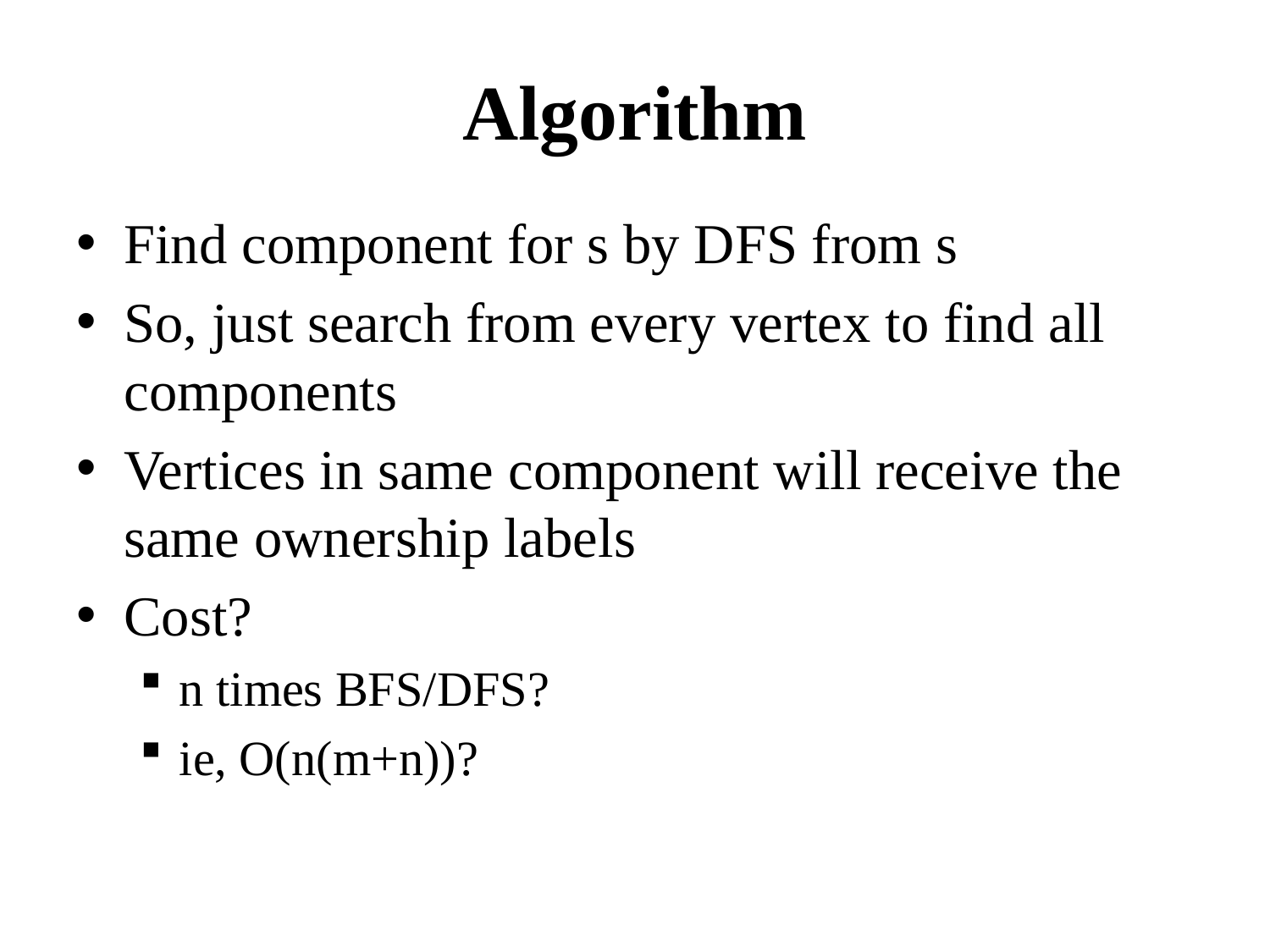

# Algorithm
Find component for s by DFS from s
So, just search from every vertex to find all components
Vertices in same component will receive the same ownership labels
Cost?
n times BFS/DFS?
ie, O(n(m+n))?